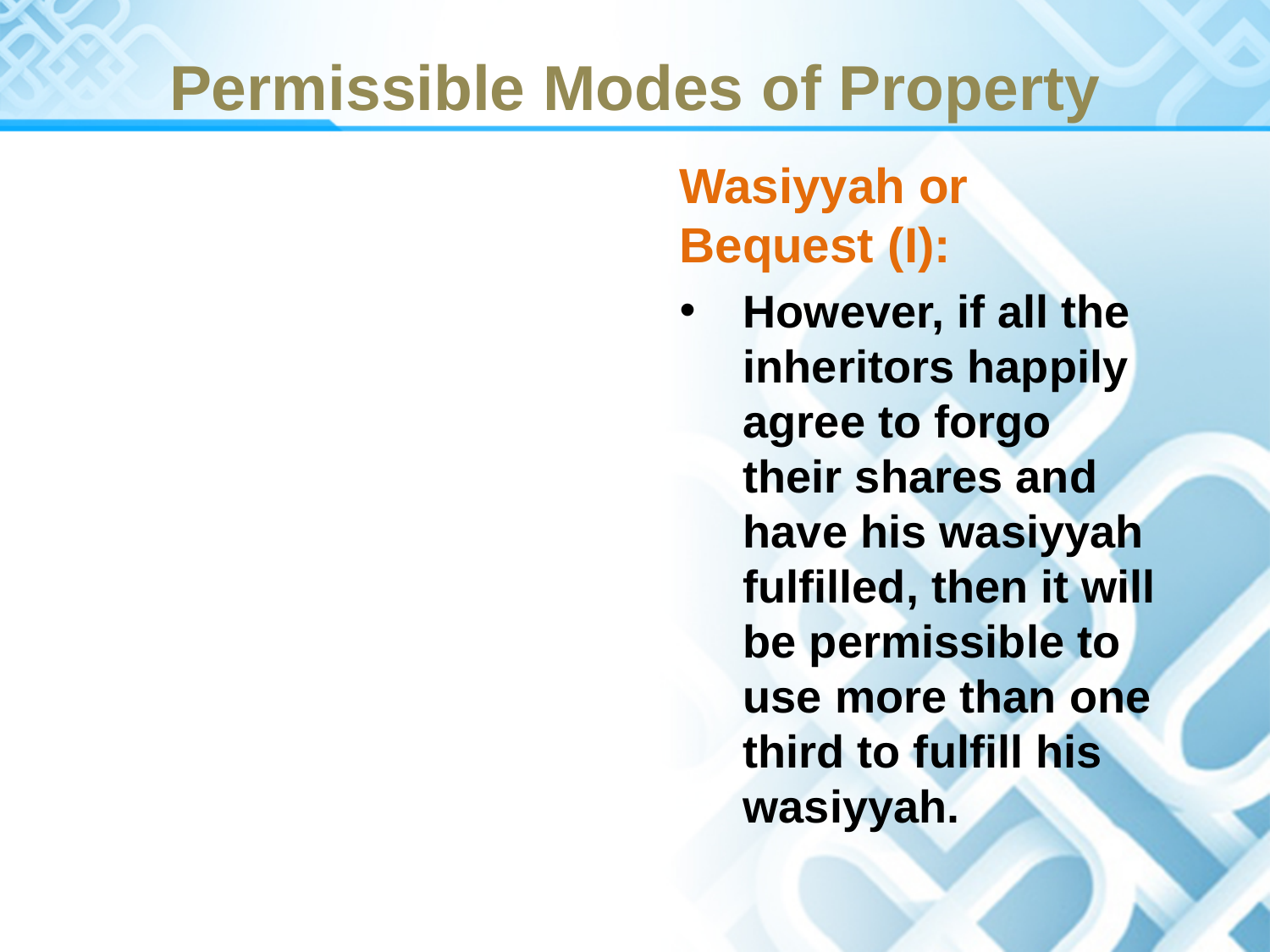

Permissible Modes of Property
Wasiyyah or Bequest (I):
However, if all the inheritors happily agree to forgo their shares and have his wasiyyah fulfilled, then it will be permissible to use more than one third to fulfill his wasiyyah.